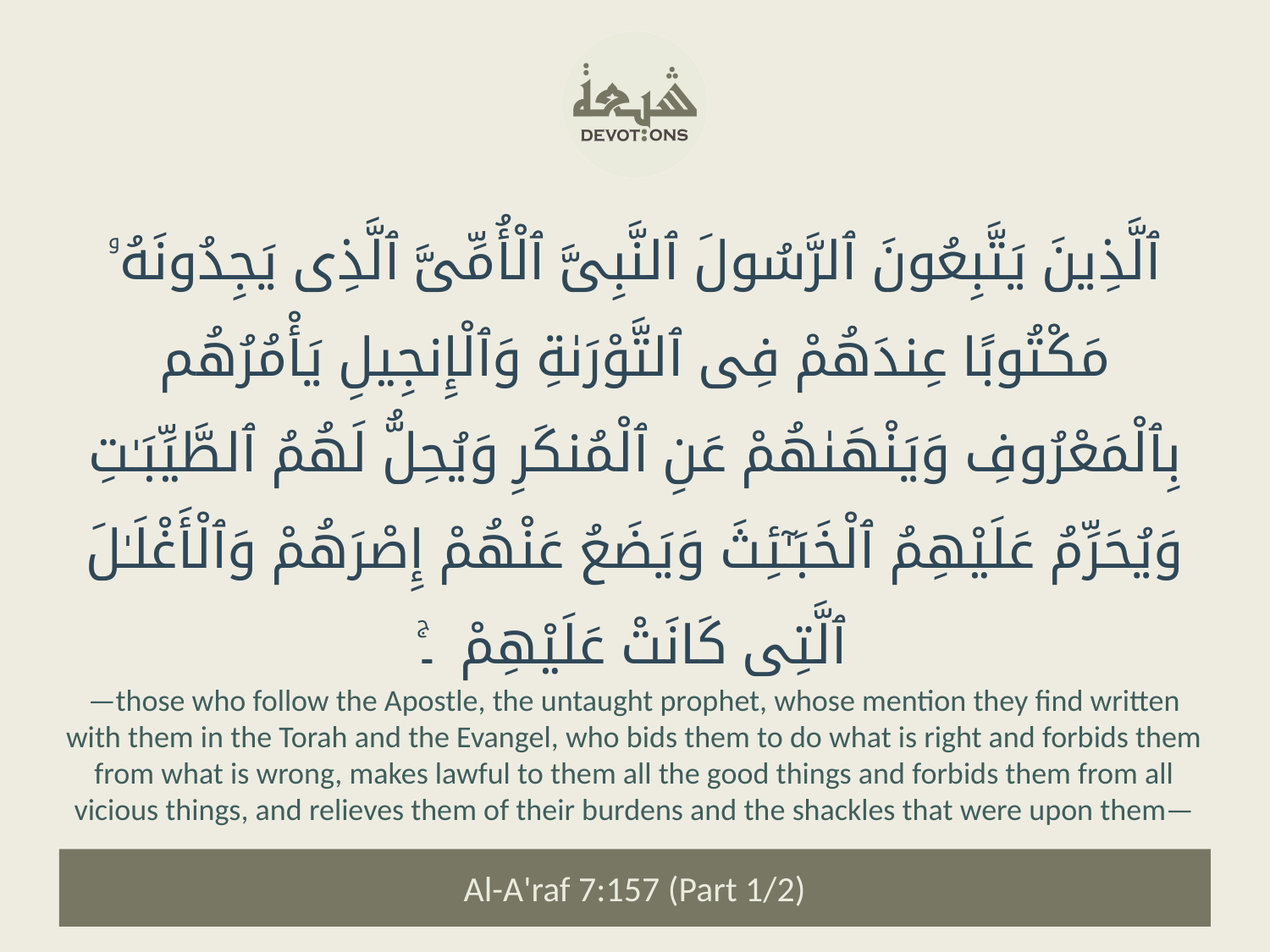

ٱلَّذِينَ يَتَّبِعُونَ ٱلرَّسُولَ ٱلنَّبِىَّ ٱلْأُمِّىَّ ٱلَّذِى يَجِدُونَهُۥ مَكْتُوبًا عِندَهُمْ فِى ٱلتَّوْرَىٰةِ وَٱلْإِنجِيلِ يَأْمُرُهُم بِٱلْمَعْرُوفِ وَيَنْهَىٰهُمْ عَنِ ٱلْمُنكَرِ وَيُحِلُّ لَهُمُ ٱلطَّيِّبَـٰتِ وَيُحَرِّمُ عَلَيْهِمُ ٱلْخَبَـٰٓئِثَ وَيَضَعُ عَنْهُمْ إِصْرَهُمْ وَٱلْأَغْلَـٰلَ ٱلَّتِى كَانَتْ عَلَيْهِمْ  ۔ۚ
—those who follow the Apostle, the untaught prophet, whose mention they find written with them in the Torah and the Evangel, who bids them to do what is right and forbids them from what is wrong, makes lawful to them all the good things and forbids them from all vicious things, and relieves them of their burdens and the shackles that were upon them—
Al-A'raf 7:157 (Part 1/2)